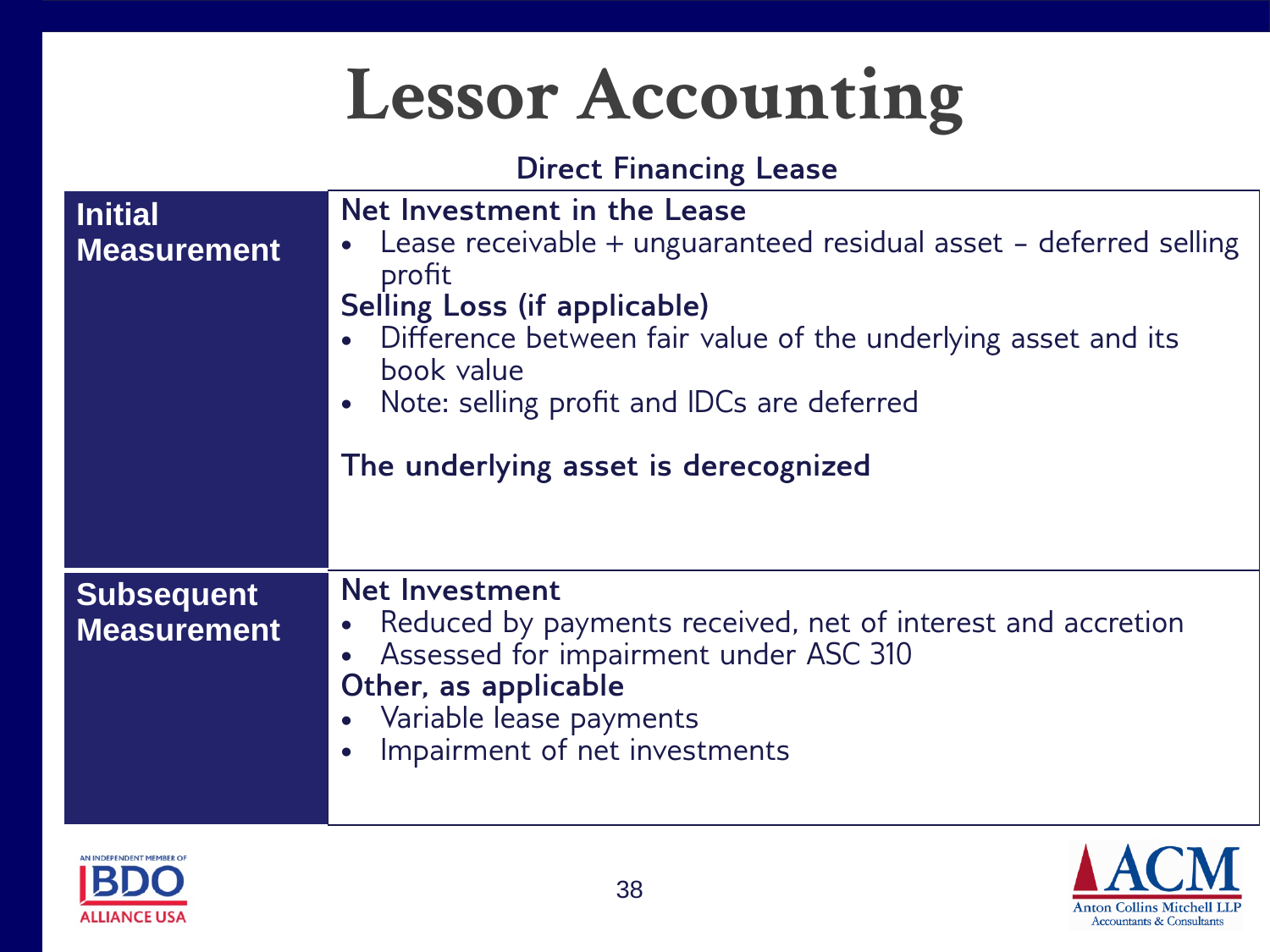

# Lessor Accounting
Direct Financing Lease
| Initial Measurement | Net Investment in the Lease Lease receivable + unguaranteed residual asset – deferred selling profit Selling Loss (if applicable) Difference between fair value of the underlying asset and its book value Note: selling profit and IDCs are deferred The underlying asset is derecognized |
| --- | --- |
| Subsequent Measurement | Net Investment Reduced by payments received, net of interest and accretion Assessed for impairment under ASC 310 Other, as applicable Variable lease payments Impairment of net investments |
38